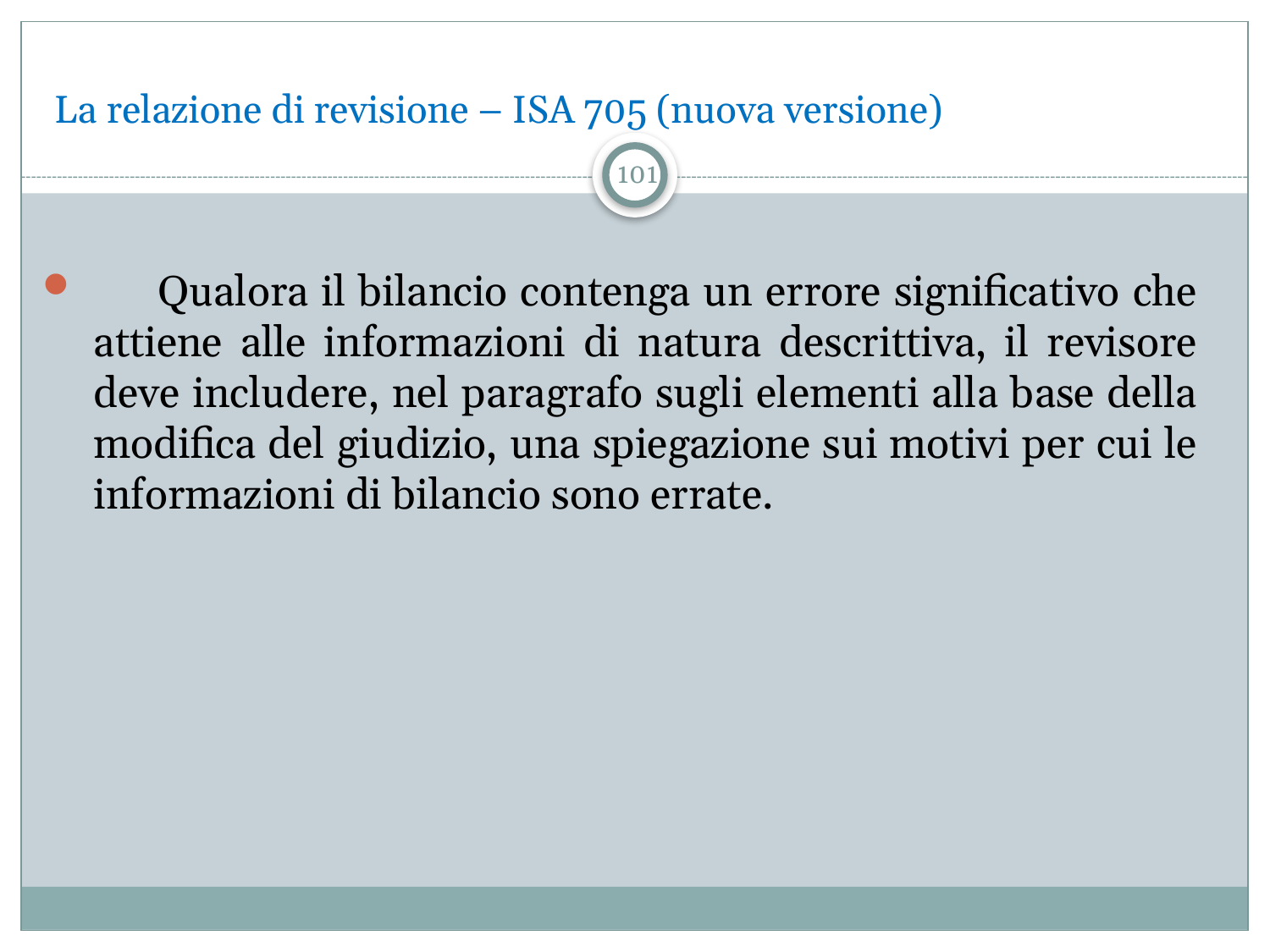

# La relazione di revisione – ISA 705 (nuova versione)
101

     Qualora il bilancio contenga un errore significativo che attiene alle informazioni di natura descrittiva, il revisore deve includere, nel paragrafo sugli elementi alla base della modifica del giudizio, una spiegazione sui motivi per cui le informazioni di bilancio sono errate.